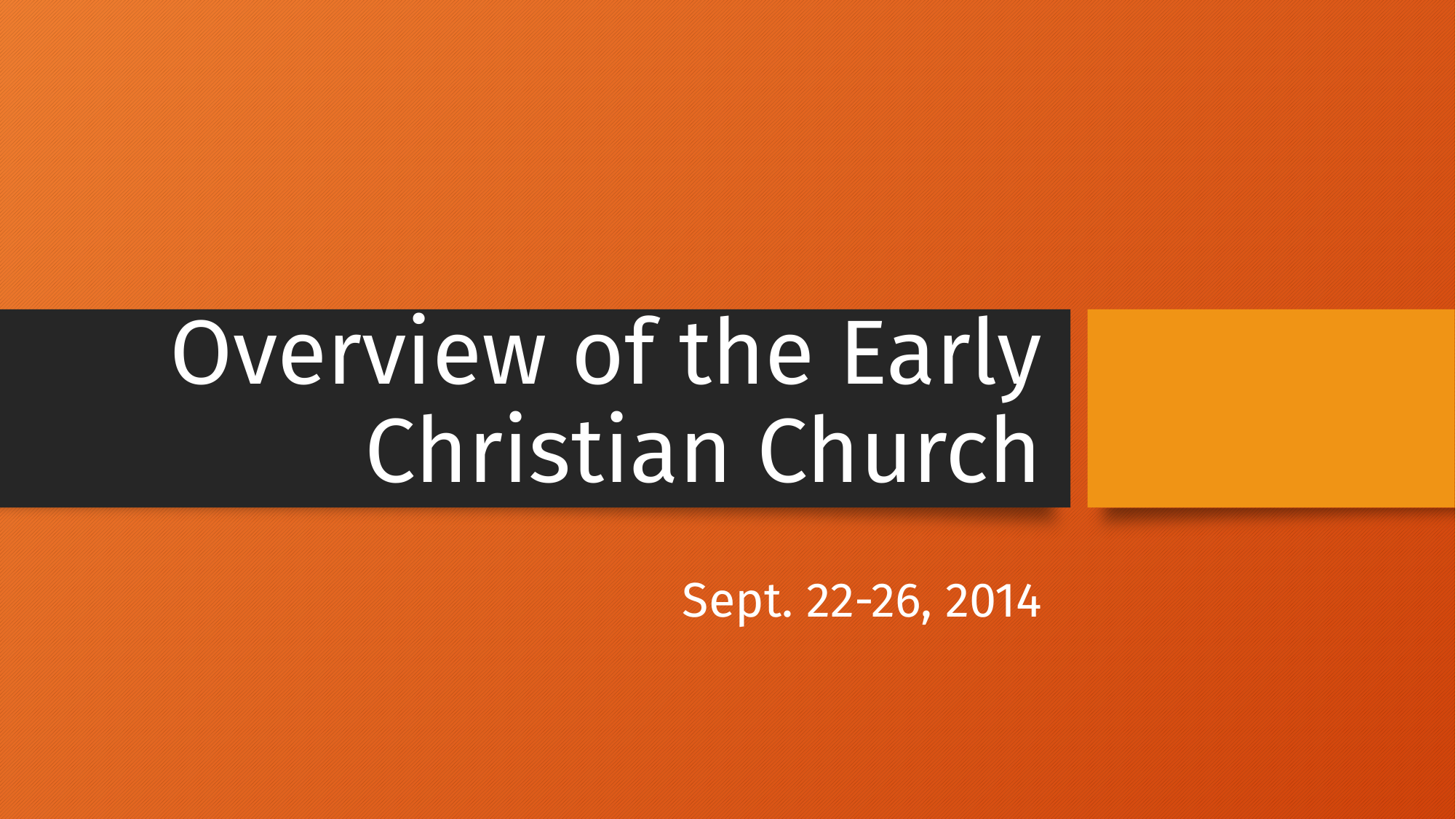

# Overview of the Early Christian Church
Sept. 22-26, 2014